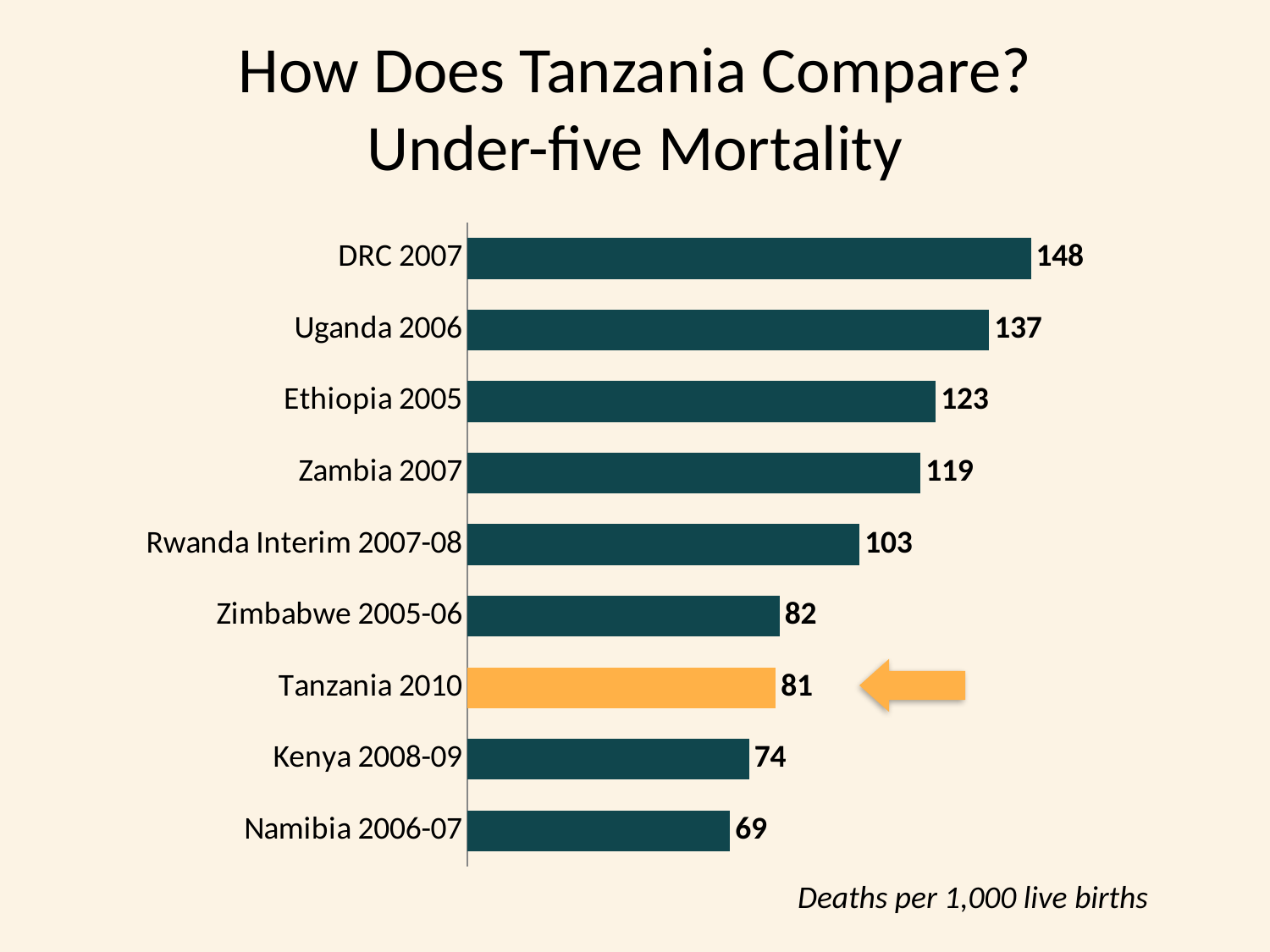

# How Does Tanzania Compare? Under-five Mortality

### Chart

| Category |  |
|---|---|
| Namibia 2006-07 | 69.0 |
| Kenya 2008-09 | 74.0 |
| Tanzania 2010 | 81.0 |
| Zimbabwe 2005-06 | 82.0 |
| Rwanda Interim 2007-08 | 103.0 |
| Zambia 2007 | 119.0 |
| Ethiopia 2005 | 123.0 |
| Uganda 2006 | 137.0 |
| DRC 2007 | 148.0 |
Deaths per 1,000 live births